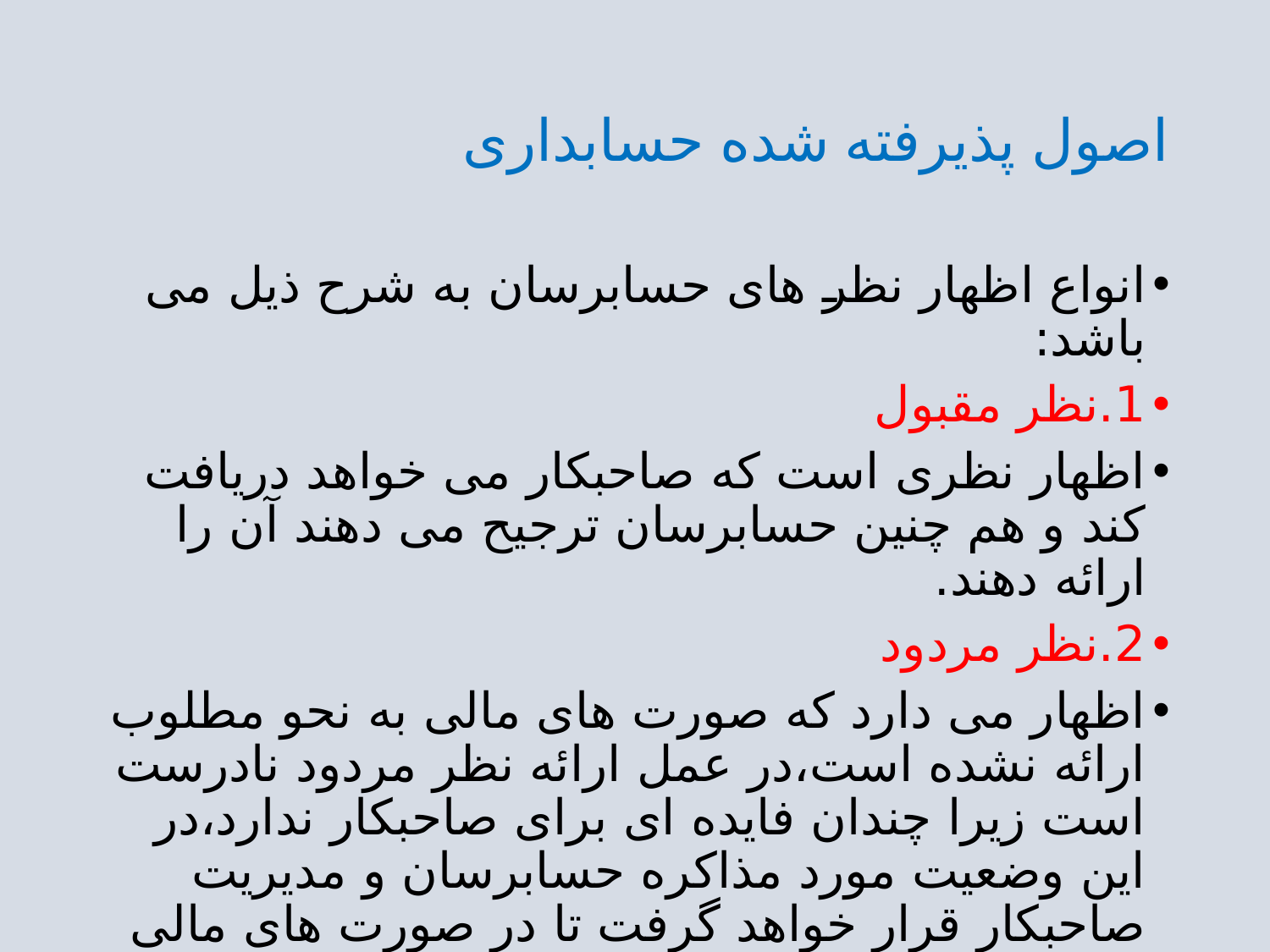

# اصول پذیرفته شده حسابداری
انواع اظهار نظر های حسابرسان به شرح ذیل می باشد:
1.نظر مقبول
اظهار نظری است که صاحبکار می خواهد دریافت کند و هم چنین حسابرسان ترجیح می دهند آن را ارائه دهند.
2.نظر مردود
اظهار می دارد که صورت های مالی به نحو مطلوب ارائه نشده است،در عمل ارائه نظر مردود نادرست است زیرا چندان فایده ای برای صاحبکار ندارد،در این وضعیت مورد مذاکره حسابرسان و مدیریت صاحبکار قرار خواهد گرفت تا در صورت های مالی خود تغییرات ایجاد نماید.